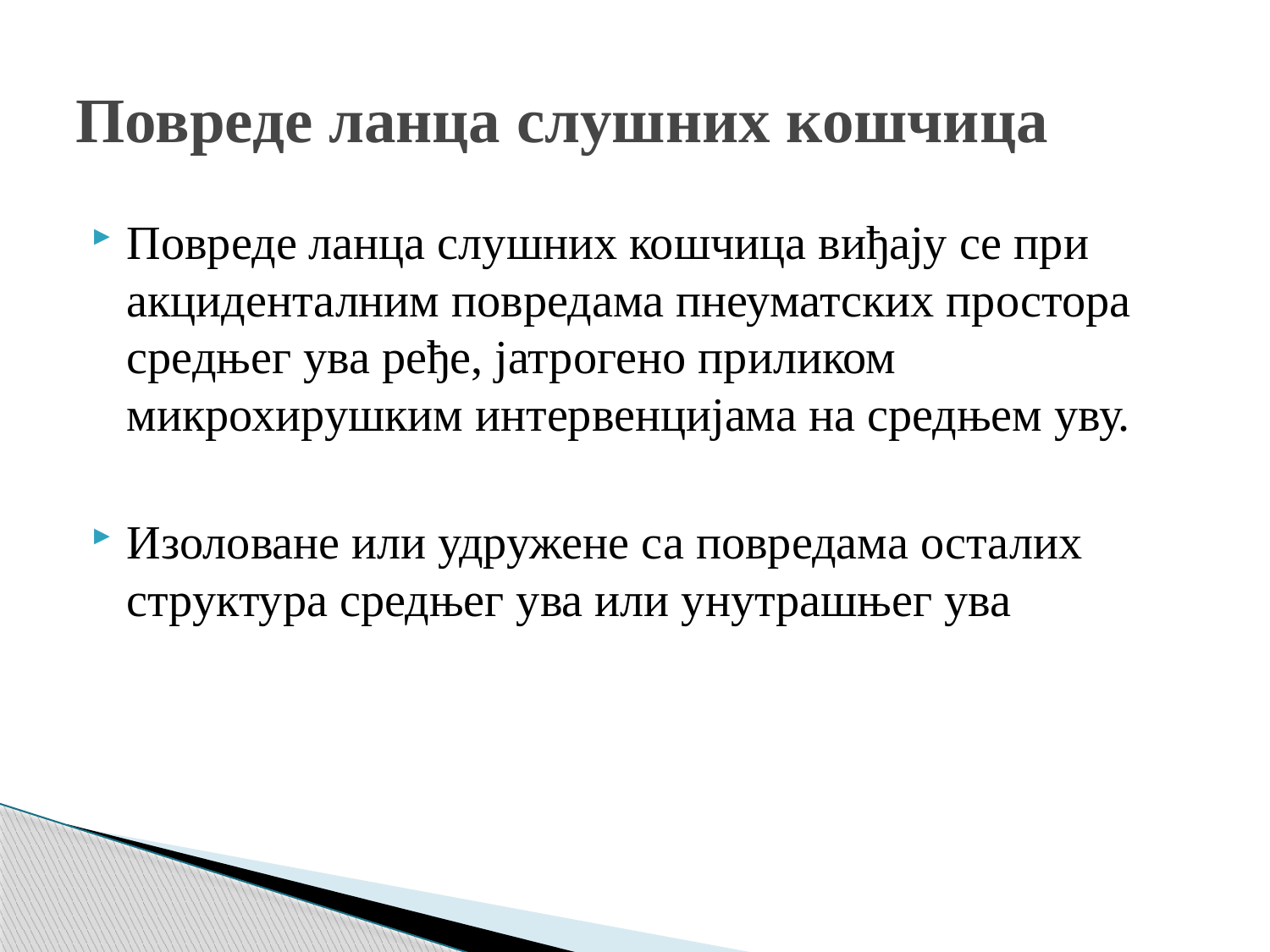

# Повреде ланца слушних кошчица
Повреде ланца слушних кошчица виђају се при акциденталним повредама пнеуматских простора средњег ува ређе, јатрогено приликом микрохирушким интервенцијама на средњем уву.

Изоловане или удружене са повредама осталих структура средњег ува или унутрашњег ува